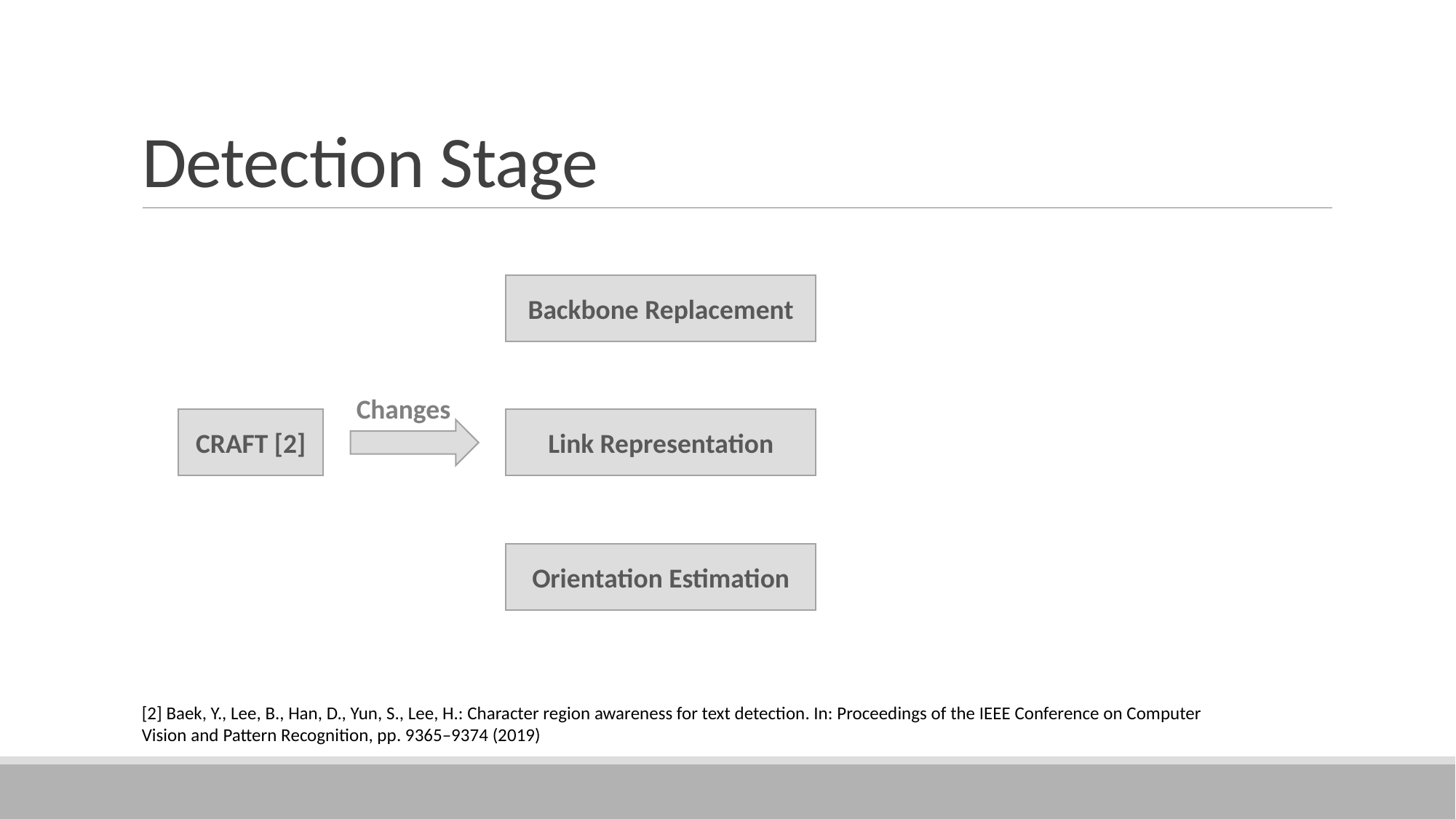

# Detection Stage
Backbone Replacement
Changes
Link Representation
CRAFT [2]

Orientation Estimation
[2] Baek, Y., Lee, B., Han, D., Yun, S., Lee, H.: Character region awareness for text detection. In: Proceedings of the IEEE Conference on Computer Vision and Pattern Recognition, pp. 9365–9374 (2019)